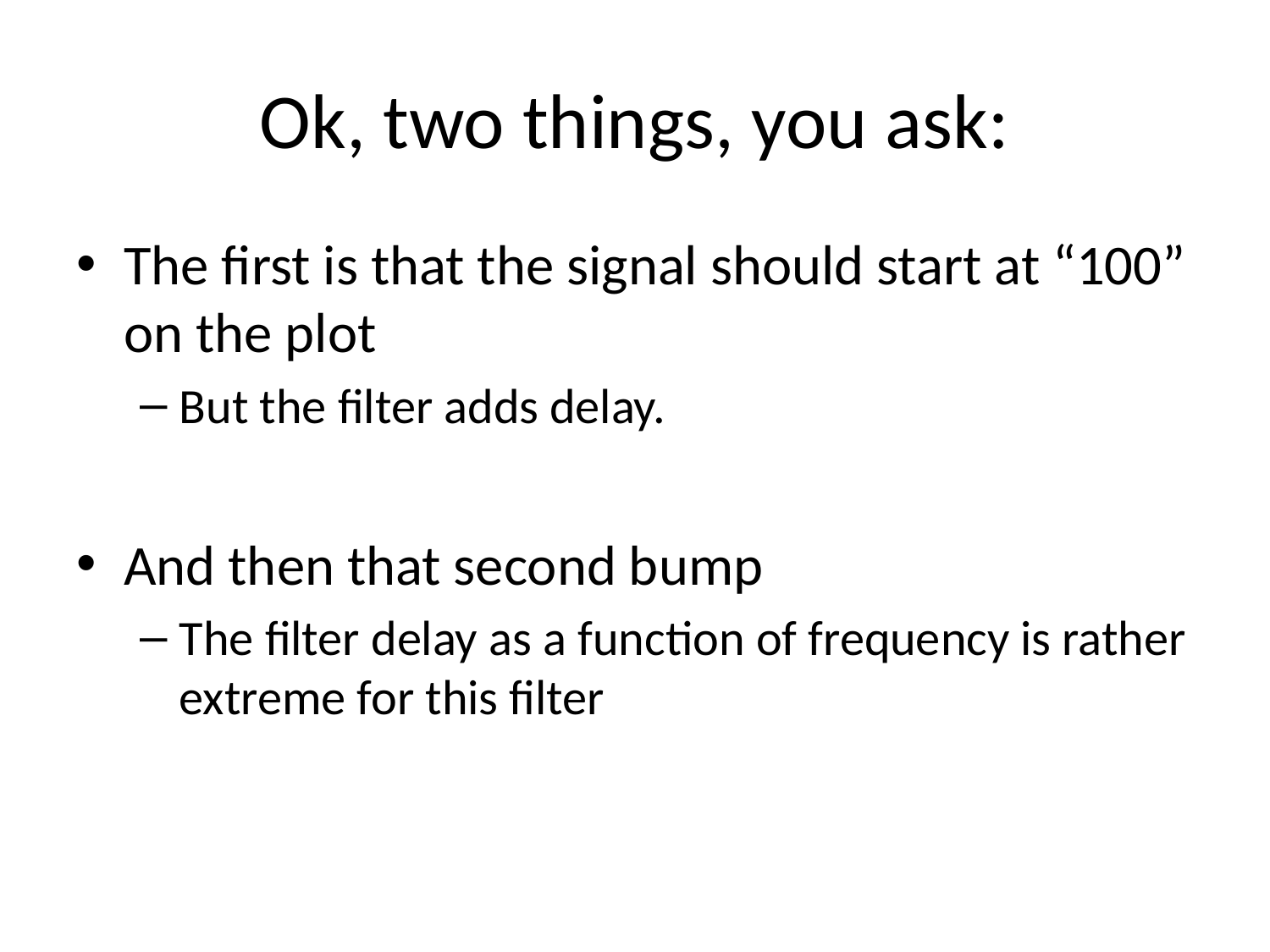

# Ok, two things, you ask:
The first is that the signal should start at “100” on the plot
But the filter adds delay.

And then that second bump
The filter delay as a function of frequency is rather extreme for this filter